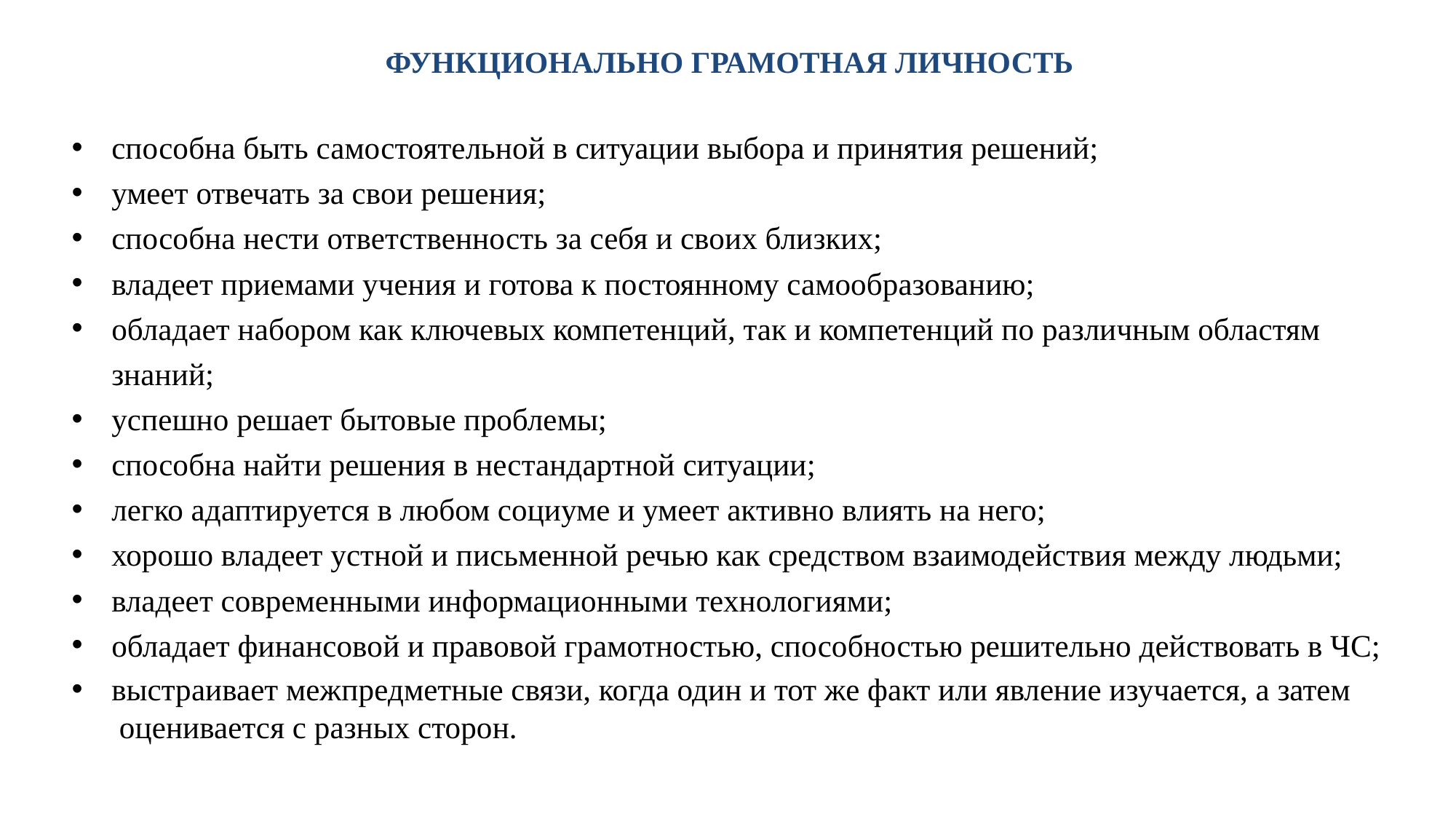

# ФУНКЦИОНАЛЬНО ГРАМОТНАЯ ЛИЧНОСТЬ
способна быть самостоятельной в ситуации выбора и принятия решений;
умеет отвечать за свои решения;
способна нести ответственность за себя и своих близких;
владеет приемами учения и готова к постоянному самообразованию;
обладает набором как ключевых компетенций, так и компетенций по различным областям знаний;
успешно решает бытовые проблемы;
способна найти решения в нестандартной ситуации;
легко адаптируется в любом социуме и умеет активно влиять на него;
хорошо владеет устной и письменной речью как средством взаимодействия между людьми;
владеет современными информационными технологиями;
обладает финансовой и правовой грамотностью, способностью решительно действовать в ЧС;
выстраивает межпредметные связи, когда один и тот же факт или явление изучается, а затем  оценивается с разных сторон.